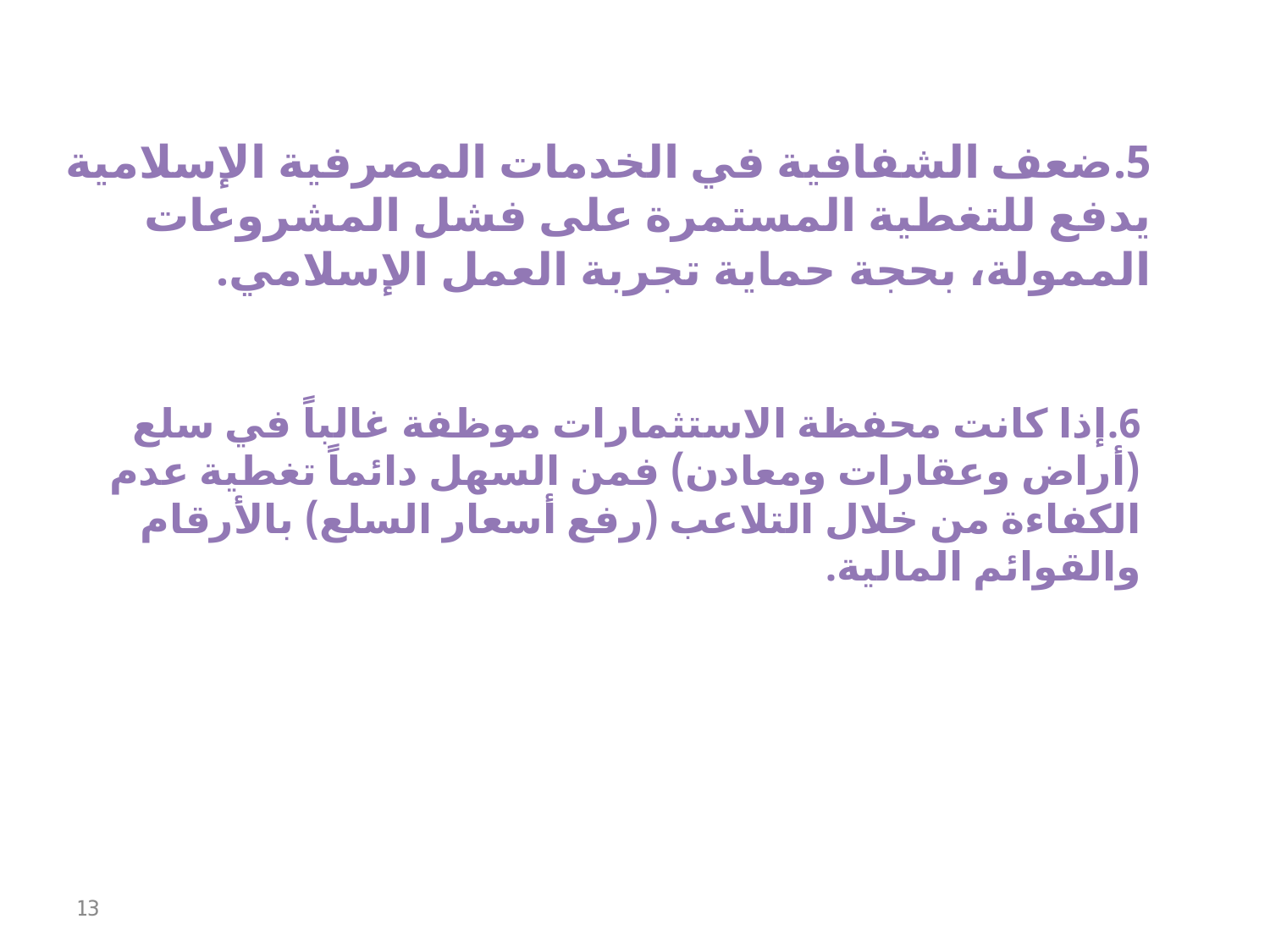

5.	ضعف الشفافية في الخدمات المصرفية الإسلامية يدفع للتغطية 	المستمرة على فشل المشروعات الممولة، بحجة حماية تجربة 	العمل الإسلامي.

6.	إذا كانت محفظة الاستثمارات موظفة غالباً في سلع (أراض 	وعقارات ومعادن) فمن السهل دائماً تغطية عدم الكفاءة من 	خلال التلاعب (رفع أسعار السلع) بالأرقام والقوائم المالية.
13